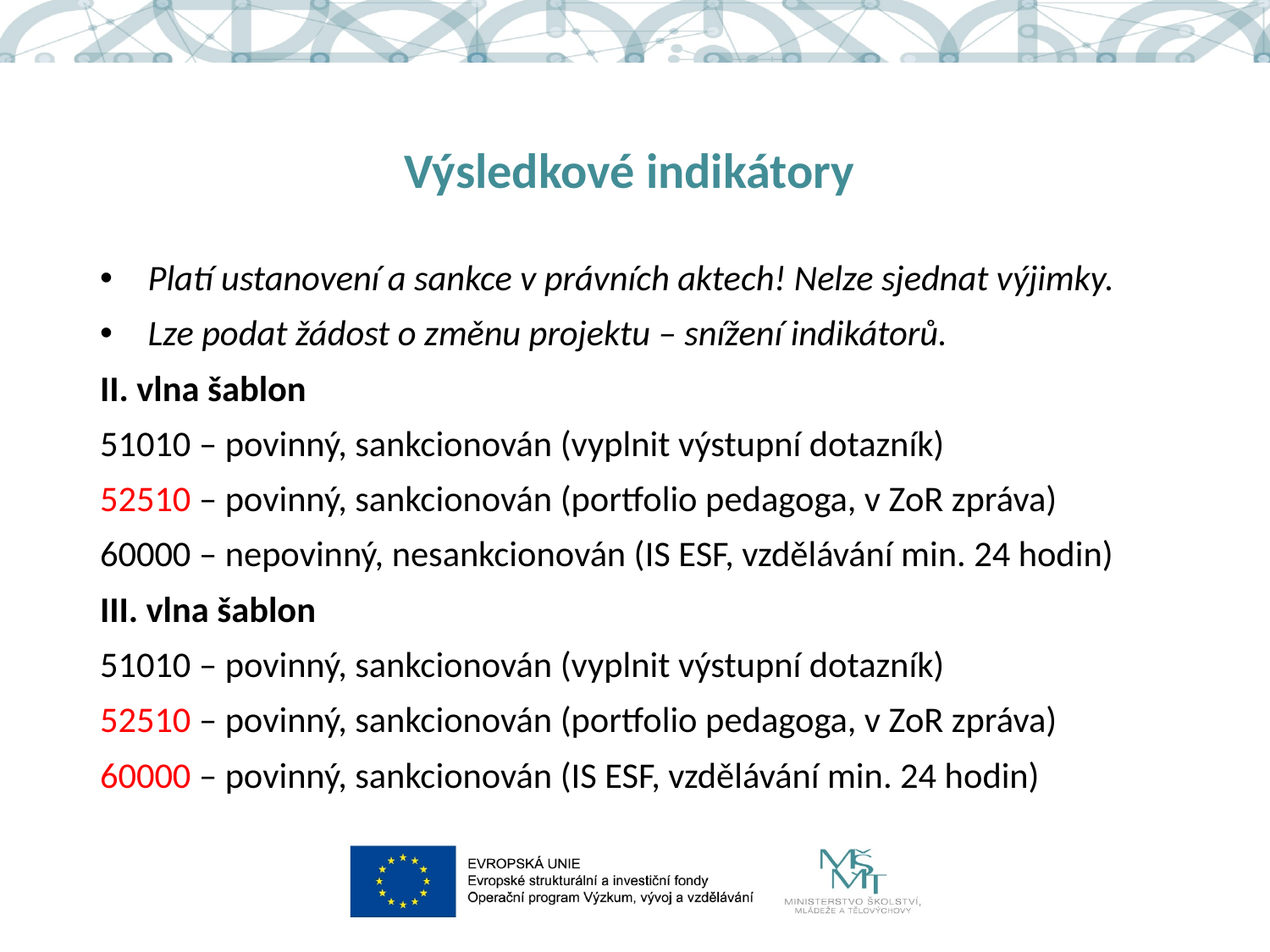

# Výsledkové indikátory
Platí ustanovení a sankce v právních aktech! Nelze sjednat výjimky.
Lze podat žádost o změnu projektu – snížení indikátorů.
II. vlna šablon
51010 – povinný, sankcionován (vyplnit výstupní dotazník)
52510 – povinný, sankcionován (portfolio pedagoga, v ZoR zpráva)
60000 – nepovinný, nesankcionován (IS ESF, vzdělávání min. 24 hodin)
III. vlna šablon
51010 – povinný, sankcionován (vyplnit výstupní dotazník)
52510 – povinný, sankcionován (portfolio pedagoga, v ZoR zpráva)
60000 – povinný, sankcionován (IS ESF, vzdělávání min. 24 hodin)